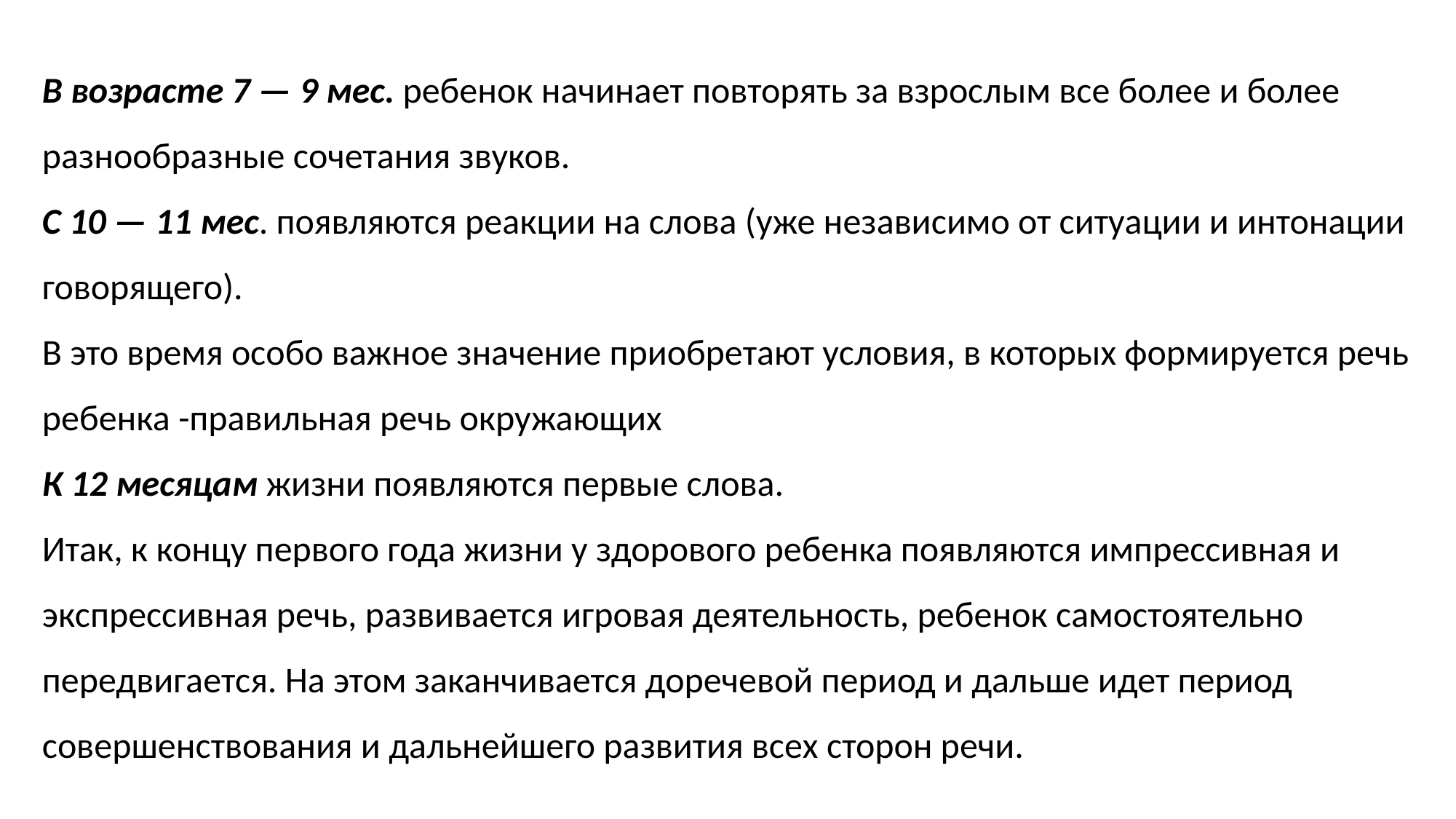

# В возрасте 7 — 9 мес. ребенок начинает повторять за взрослым все более и более разнообразные сочетания звуков. С 10 — 11 мес. появляются реакции на слова (уже независимо от ситуации и интонации говорящего). В это время особо важное значение приобретают условия, в которых формируется речь ребенка -правильная речь окружающих К 12 месяцам жизни появляются первые слова. Итак, к концу первого года жизни у здорового ребенка появляются импрессивная и экспрессивная речь, развивается игровая деятельность, ребенок самостоятельно передвигается. На этом заканчивается доречевой период и дальше идет период совершенствования и дальнейшего развития всех сторон речи.